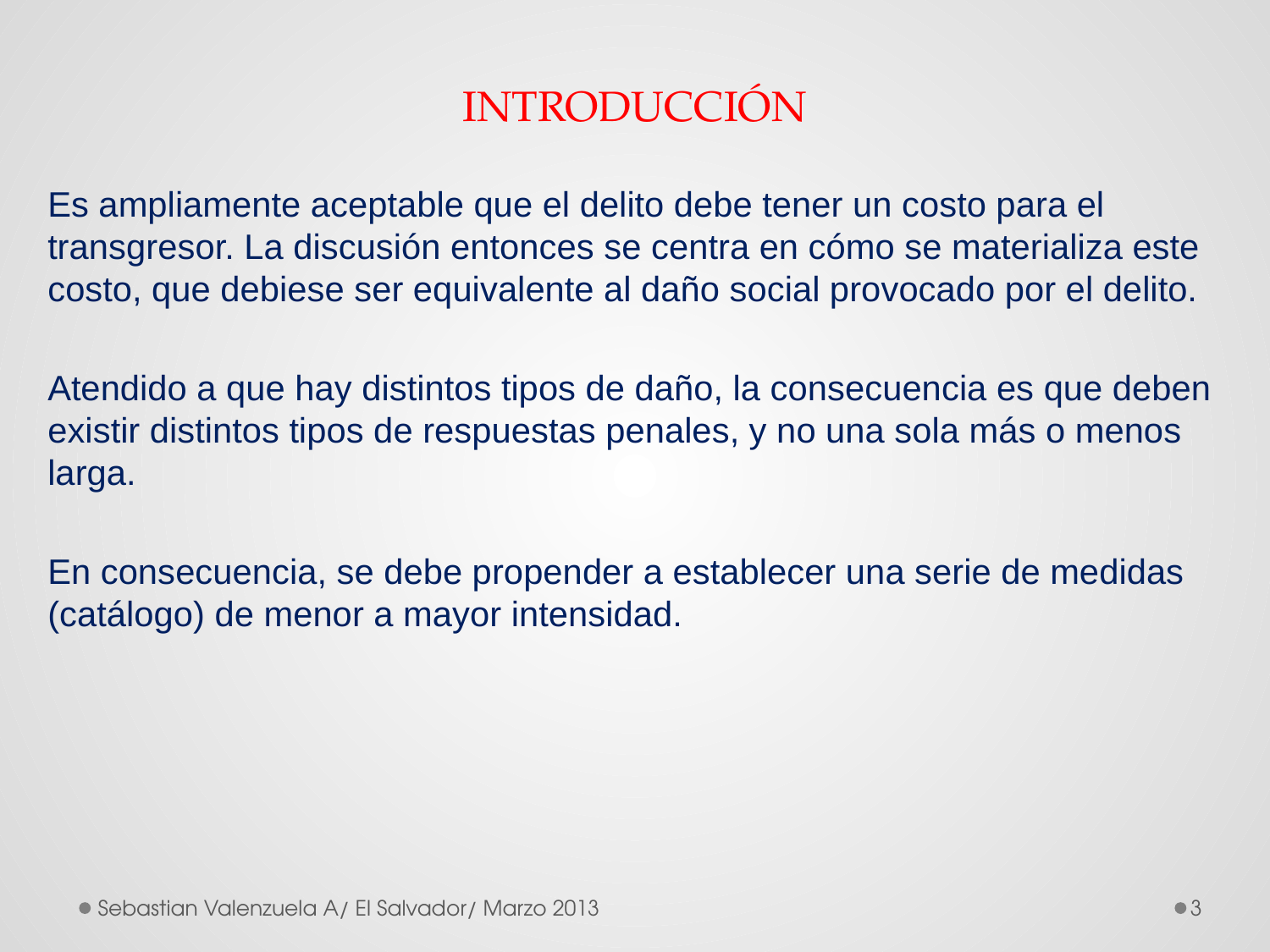

# INTRODUCCIÓN

Es ampliamente aceptable que el delito debe tener un costo para el transgresor. La discusión entonces se centra en cómo se materializa este costo, que debiese ser equivalente al daño social provocado por el delito.

Atendido a que hay distintos tipos de daño, la consecuencia es que deben existir distintos tipos de respuestas penales, y no una sola más o menos larga.

En consecuencia, se debe propender a establecer una serie de medidas (catálogo) de menor a mayor intensidad.

Sebastian Valenzuela A/ El Salvador/ Marzo 2013
3